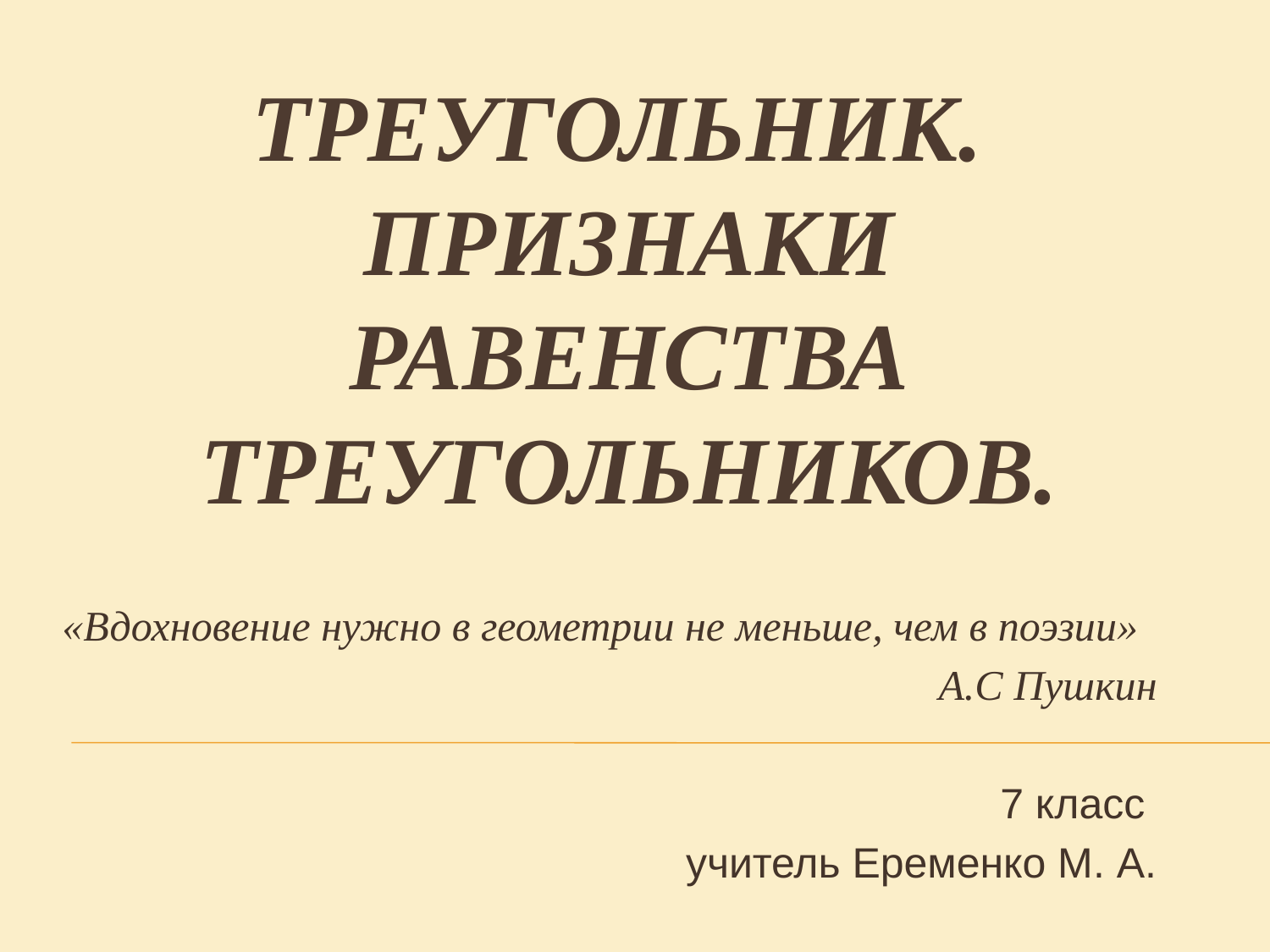

# Треугольник. Признаки равенства треугольников.

«Вдохновение нужно в геометрии не меньше, чем в поэзии»
 А.С Пушкин

7 класс
учитель Еременко М. А.